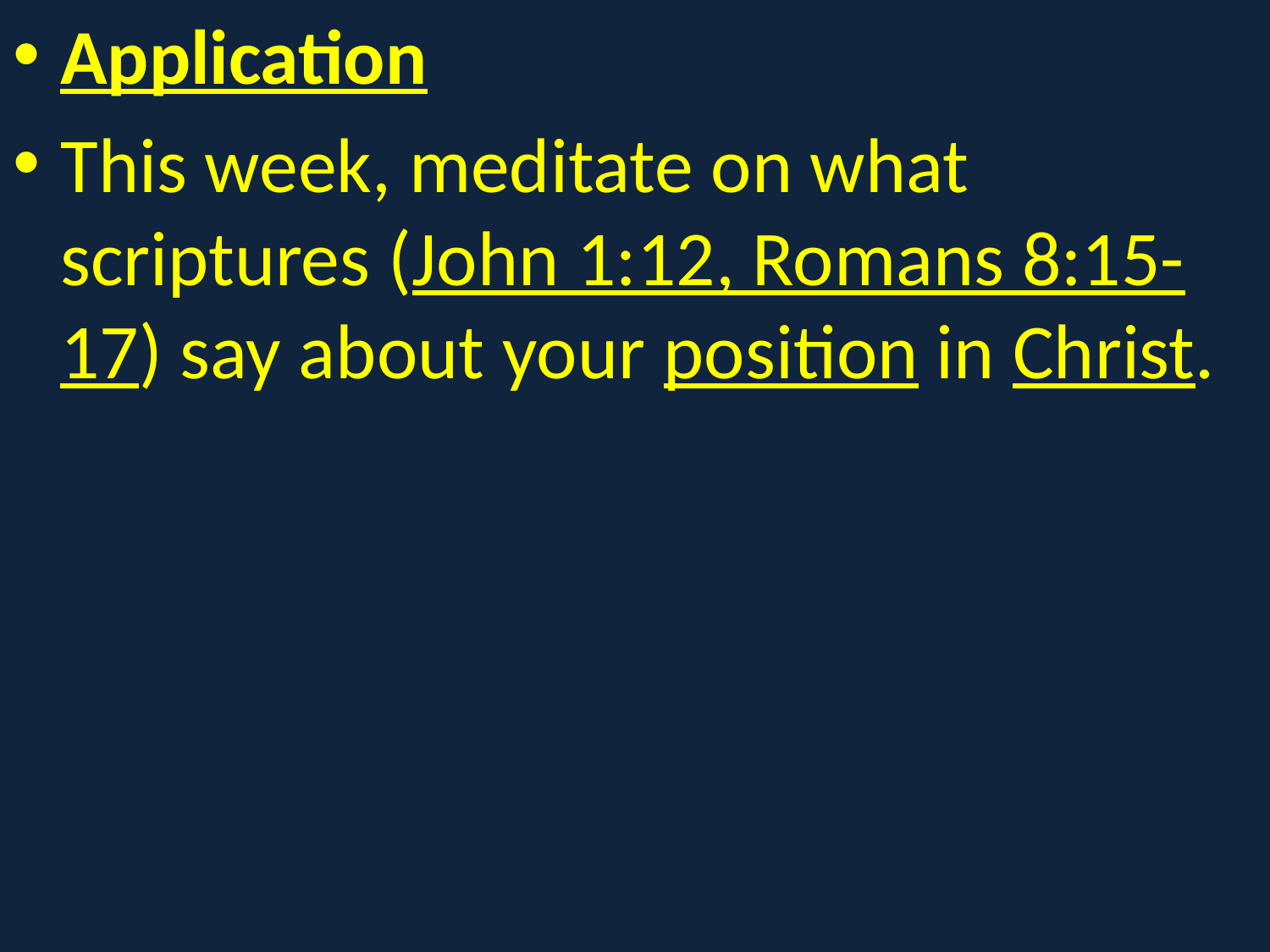

Application
This week, meditate on what scriptures (John 1:12, Romans 8:15-17) say about your position in Christ.

#